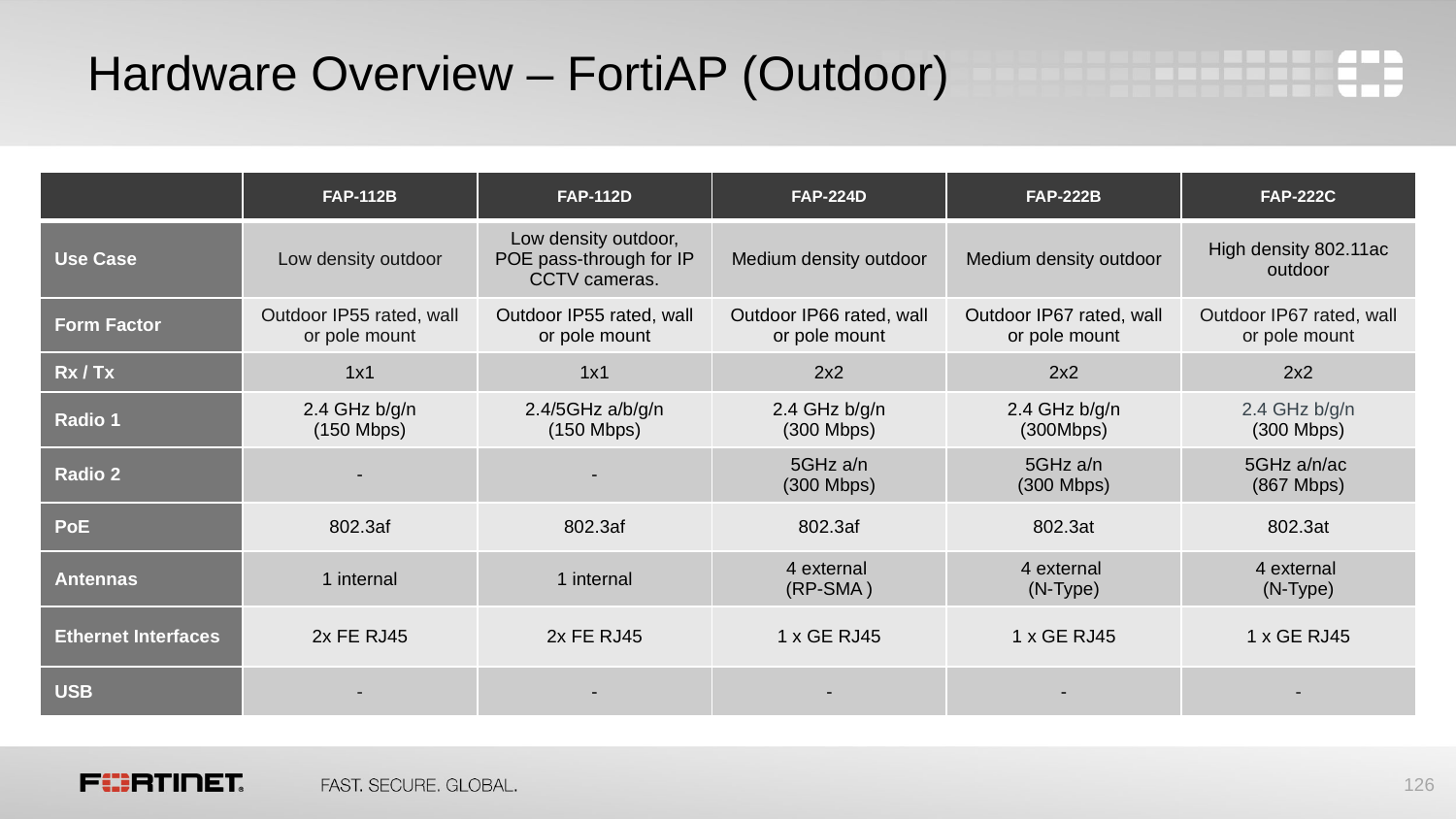

# Hardware Overview – FortiAP (Outdoor)
|  | FAP-112B | FAP-112D | FAP-224D | FAP-222B | FAP-222C |
| --- | --- | --- | --- | --- | --- |
| Use Case | Low density outdoor | Low density outdoor, POE pass-through for IP CCTV cameras. | Medium density outdoor | Medium density outdoor | High density 802.11ac outdoor |
| Form Factor | Outdoor IP55 rated, wall or pole mount | Outdoor IP55 rated, wall or pole mount | Outdoor IP66 rated, wall or pole mount | Outdoor IP67 rated, wall or pole mount | Outdoor IP67 rated, wall or pole mount |
| Rx / Tx | 1x1 | 1x1 | 2x2 | 2x2 | 2x2 |
| Radio 1 | 2.4 GHz b/g/n (150 Mbps) | 2.4/5GHz a/b/g/n (150 Mbps) | 2.4 GHz b/g/n (300 Mbps) | 2.4 GHz b/g/n (300Mbps) | 2.4 GHz b/g/n (300 Mbps) |
| Radio 2 | - | - | 5GHz a/n (300 Mbps) | 5GHz a/n (300 Mbps) | 5GHz a/n/ac (867 Mbps) |
| PoE | 802.3af | 802.3af | 802.3af | 802.3at | 802.3at |
| Antennas | 1 internal | 1 internal | 4 external (RP-SMA ) | 4 external (N-Type) | 4 external (N-Type) |
| Ethernet Interfaces | 2x FE RJ45 | 2x FE RJ45 | 1 x GE RJ45 | 1 x GE RJ45 | 1 x GE RJ45 |
| USB | - | - | - | - | - |